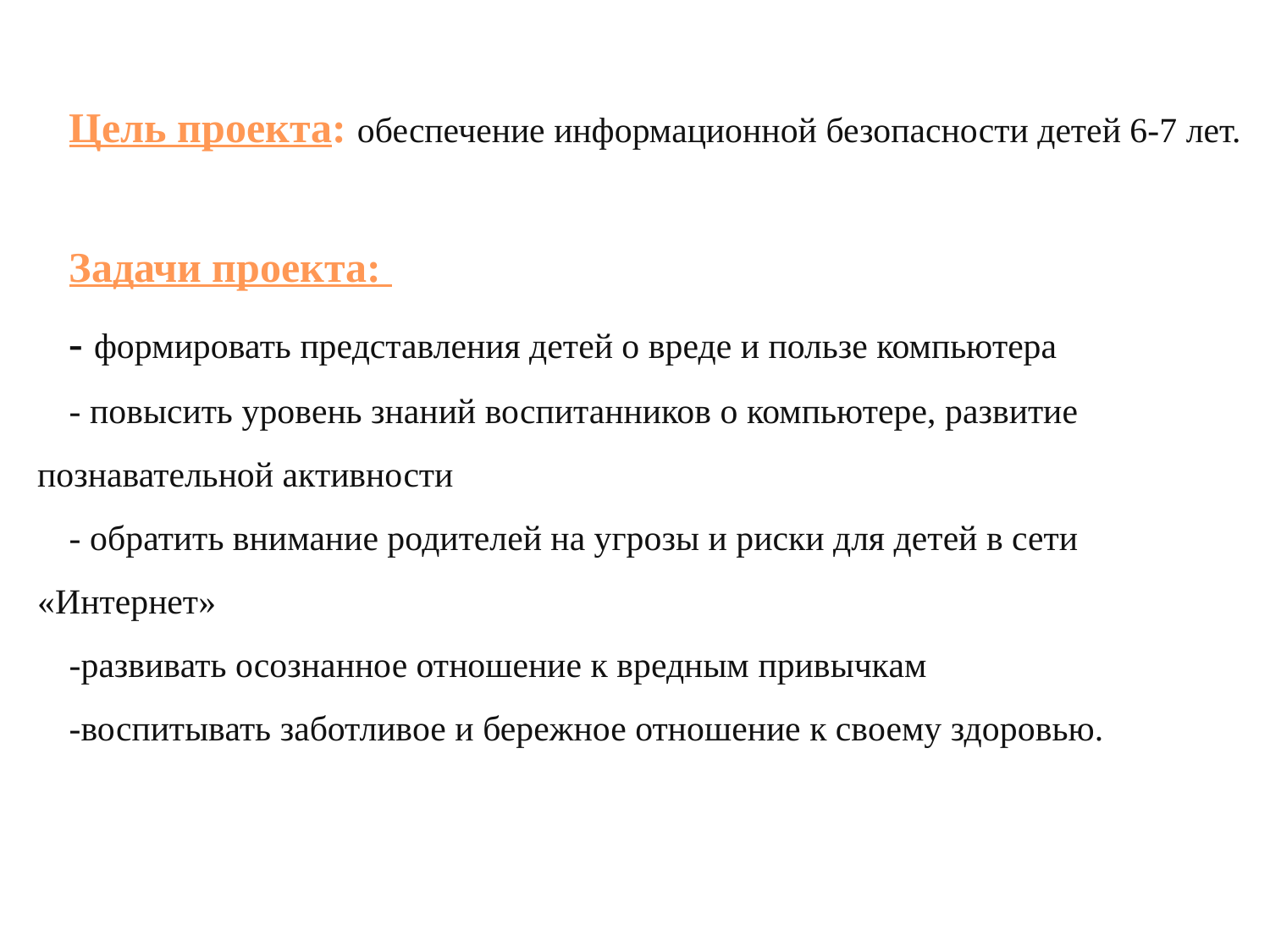

Цель проекта: обеспечение информационной безопасности детей 6-7 лет.

Задачи проекта:
- формировать представления детей о вреде и пользе компьютера
- повысить уровень знаний воспитанников о компьютере, развитие познавательной активности
- обратить внимание родителей на угрозы и риски для детей в сети «Интернет»
-развивать осознанное отношение к вредным привычкам
-воспитывать заботливое и бережное отношение к своему здоровью.